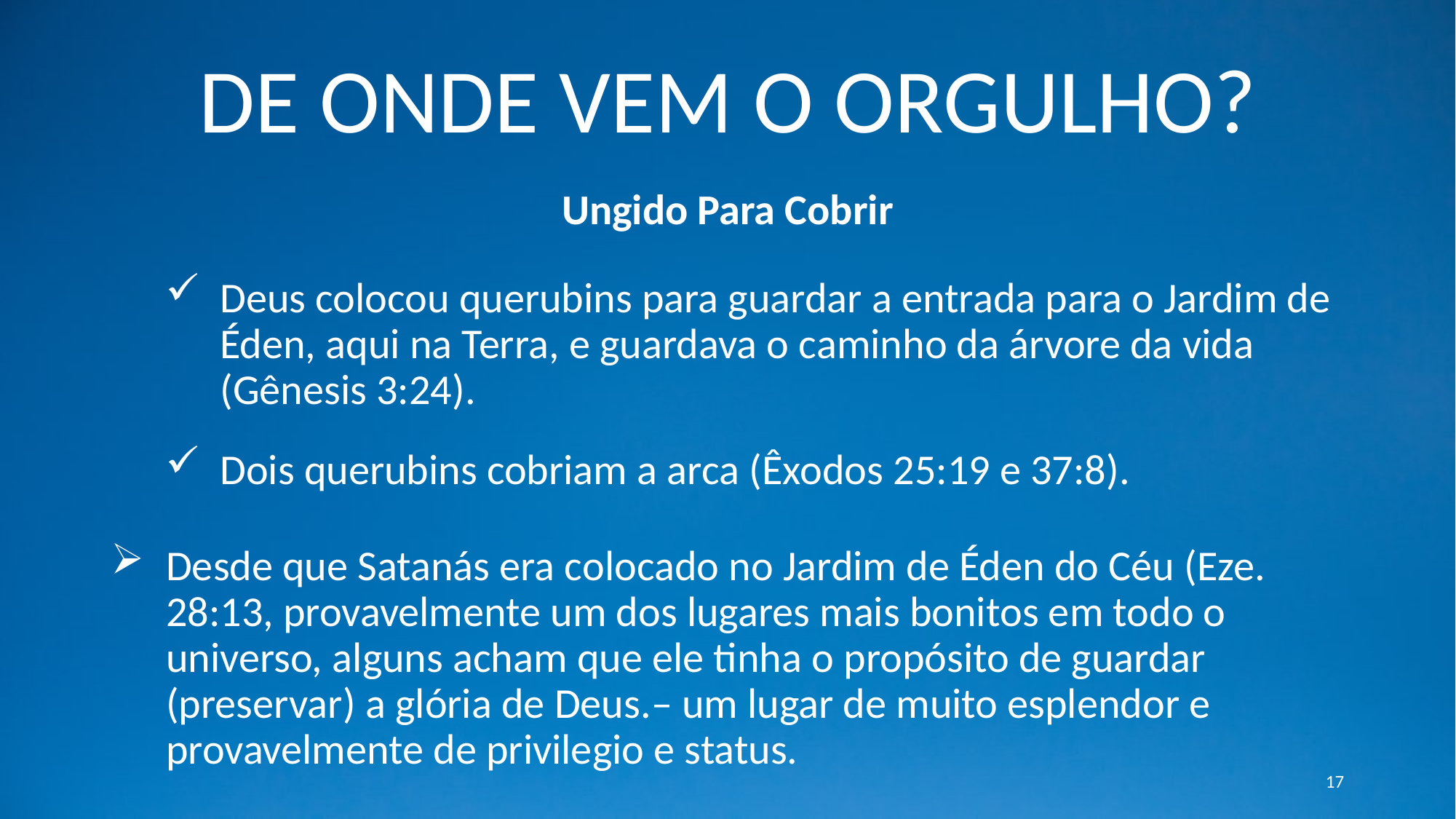

# DE ONDE VEM O ORGULHO?
Ungido Para Cobrir

Deus colocou querubins para guardar a entrada para o Jardim de Éden, aqui na Terra, e guardava o caminho da árvore da vida (Gênesis 3:24).

Dois querubins cobriam a arca (Êxodos 25:19 e 37:8).

Desde que Satanás era colocado no Jardim de Éden do Céu (Eze. 28:13, provavelmente um dos lugares mais bonitos em todo o universo, alguns acham que ele tinha o propósito de guardar (preservar) a glória de Deus.– um lugar de muito esplendor e provavelmente de privilegio e status.

17